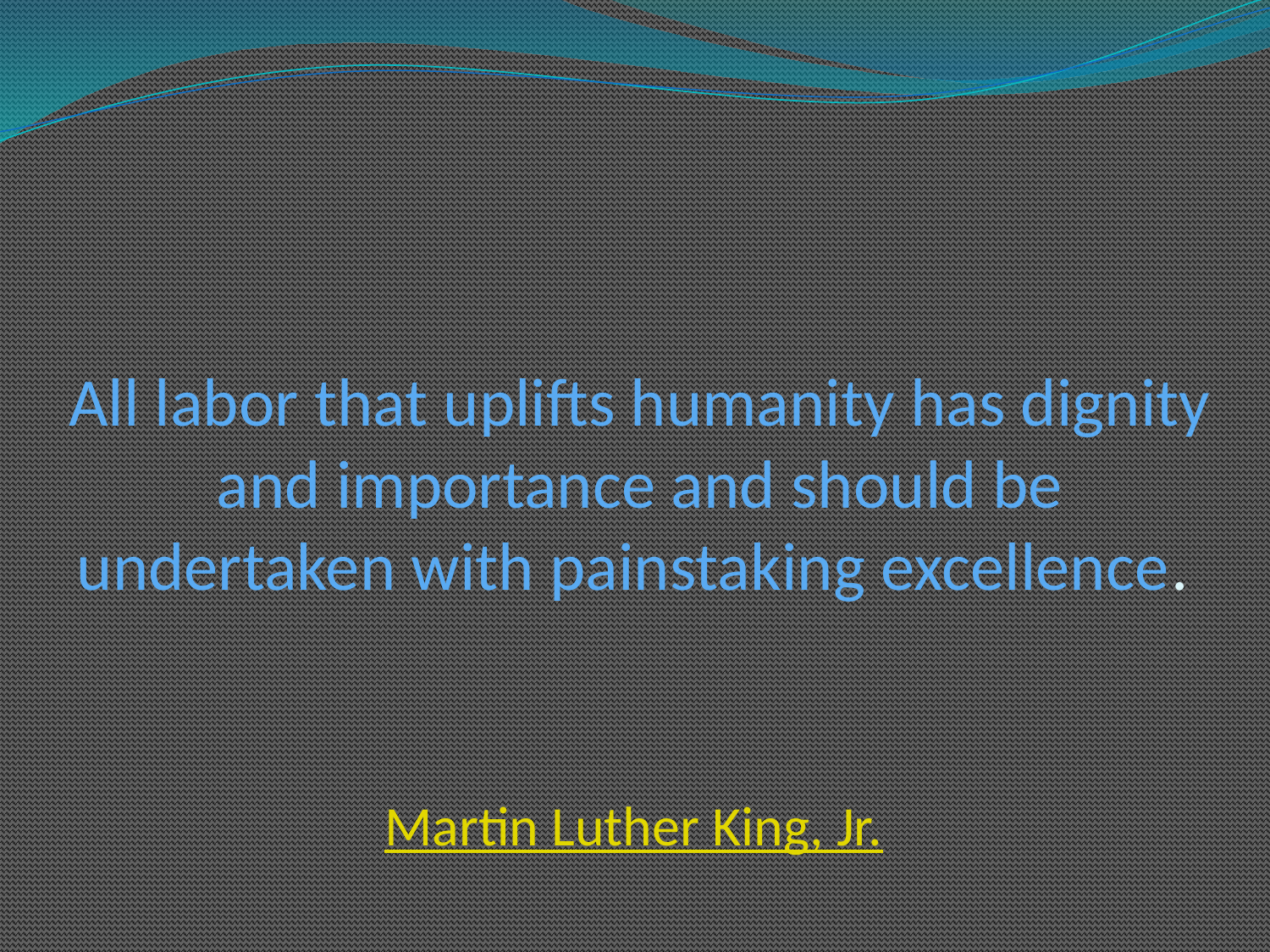

# All labor that uplifts humanity has dignity and importance and should be undertaken with painstaking excellence. Martin Luther King, Jr.